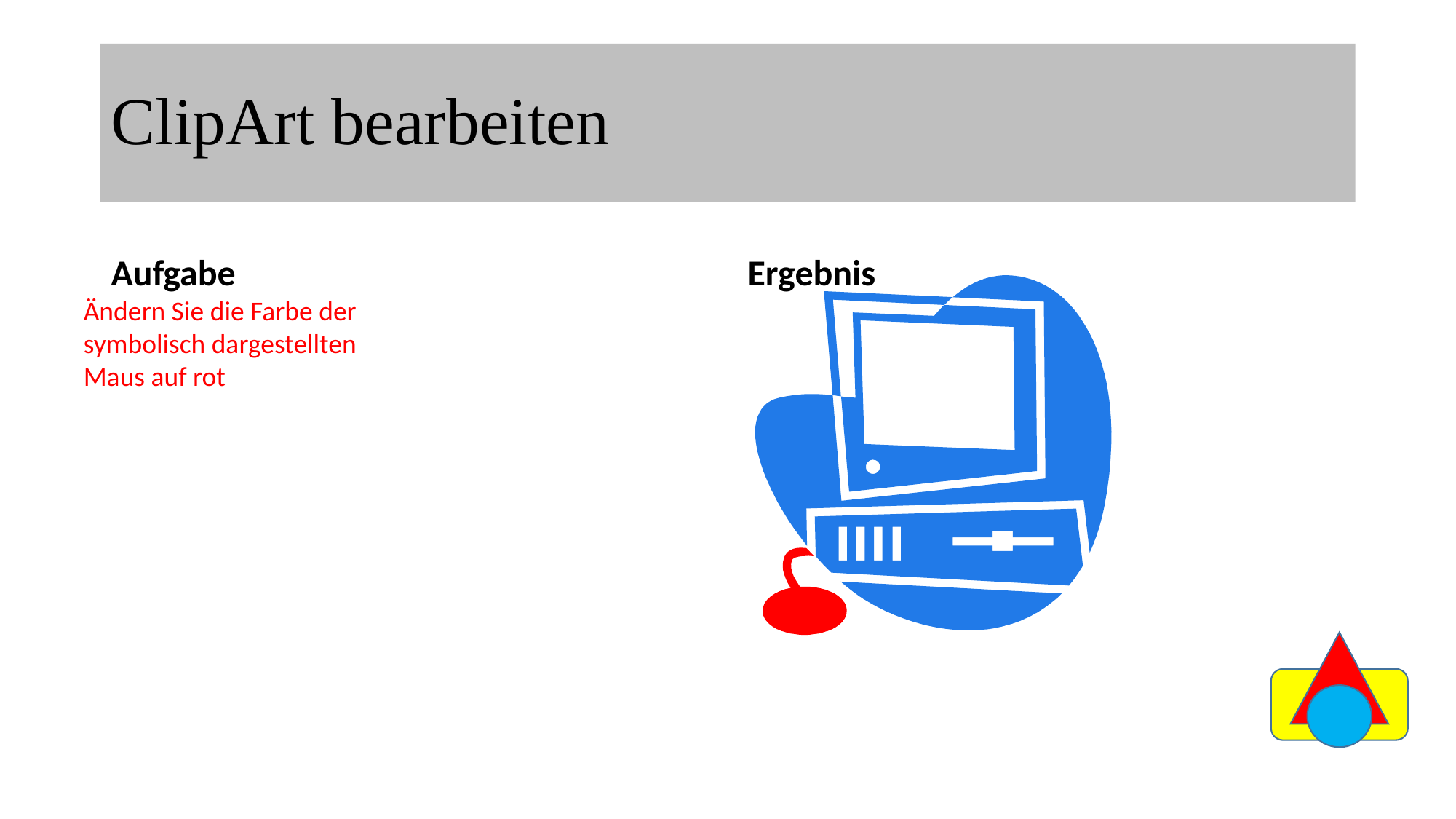

# ClipArt bearbeiten
Aufgabe
Ergebnis

Ändern Sie die Farbe der symbolisch dargestellten Maus auf rot